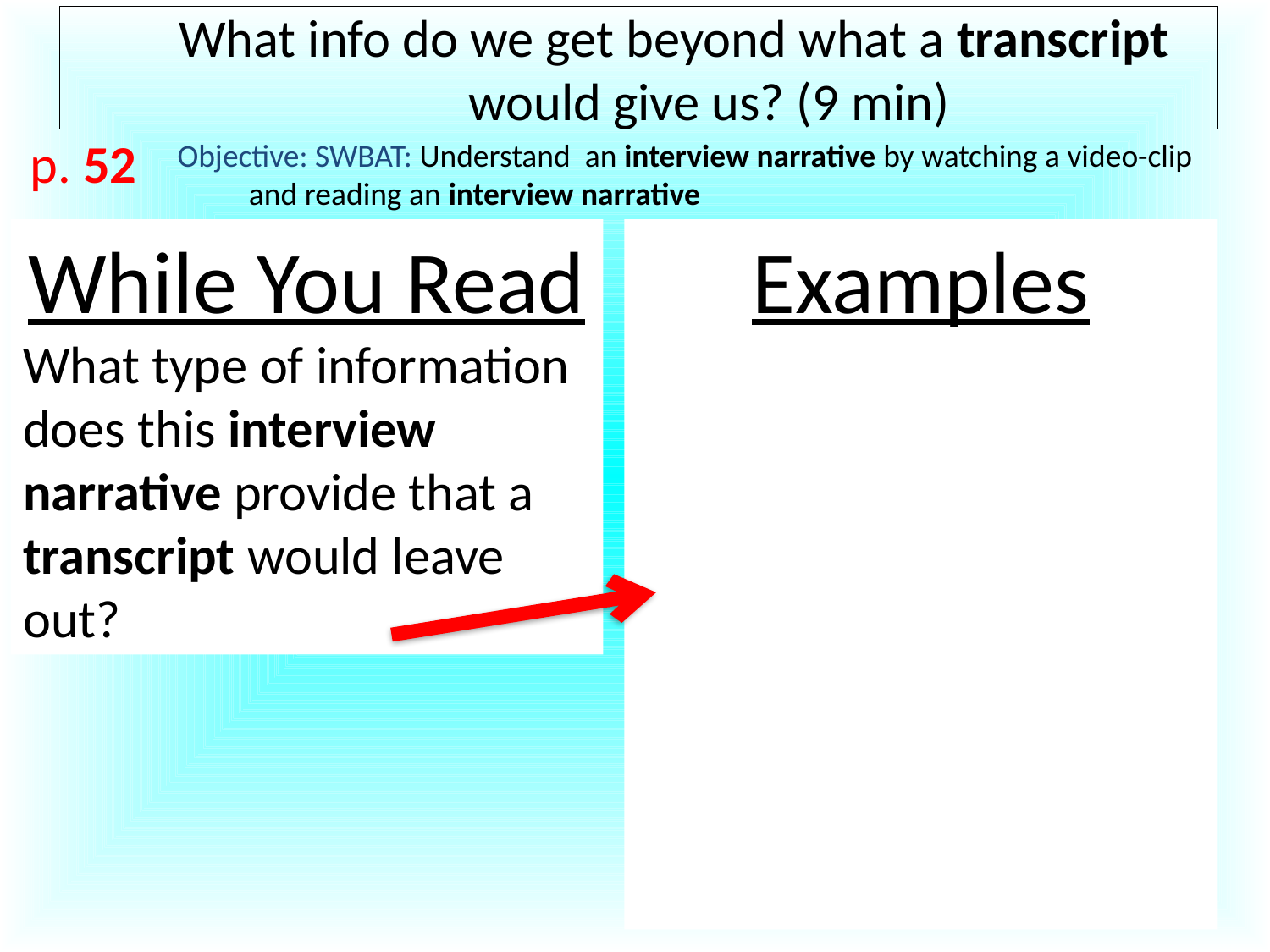

# What info do we get beyond what a transcript would give us? (9 min)
p. 52
Objective: SWBAT: Understand  an interview narrative by watching a video-clip and reading an interview narrative
While You Read
What type of information does this interview narrative provide that a transcript would leave out?
Examples